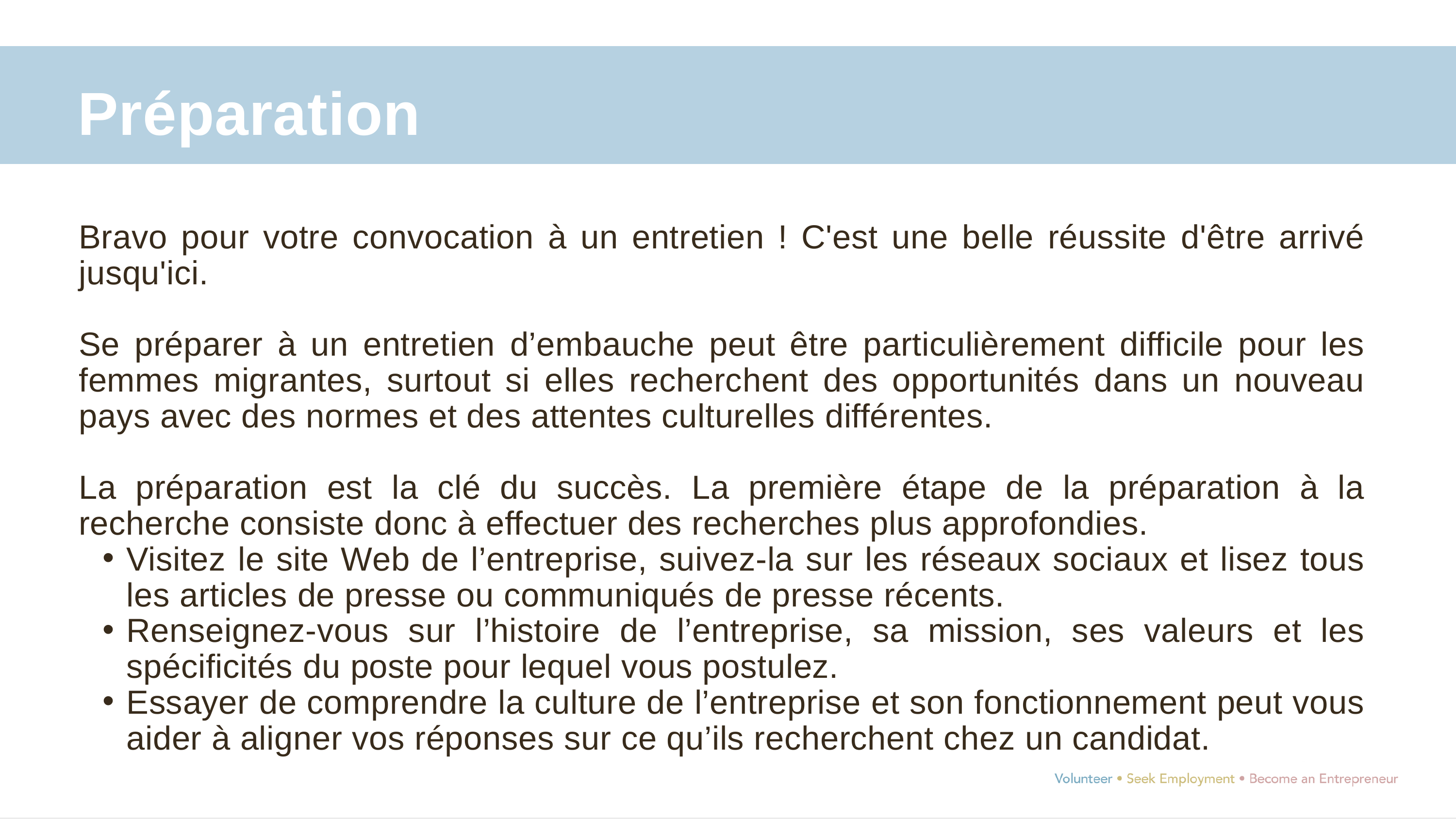

Préparation

Bravo pour votre convocation à un entretien ! C'est une belle réussite d'être arrivé jusqu'ici.

Se préparer à un entretien d’embauche peut être particulièrement difficile pour les femmes migrantes, surtout si elles recherchent des opportunités dans un nouveau pays avec des normes et des attentes culturelles différentes.

La préparation est la clé du succès. La première étape de la préparation à la recherche consiste donc à effectuer des recherches plus approfondies.
Visitez le site Web de l’entreprise, suivez-la sur les réseaux sociaux et lisez tous les articles de presse ou communiqués de presse récents.
Renseignez-vous sur l’histoire de l’entreprise, sa mission, ses valeurs et les spécificités du poste pour lequel vous postulez.
Essayer de comprendre la culture de l’entreprise et son fonctionnement peut vous aider à aligner vos réponses sur ce qu’ils recherchent chez un candidat.